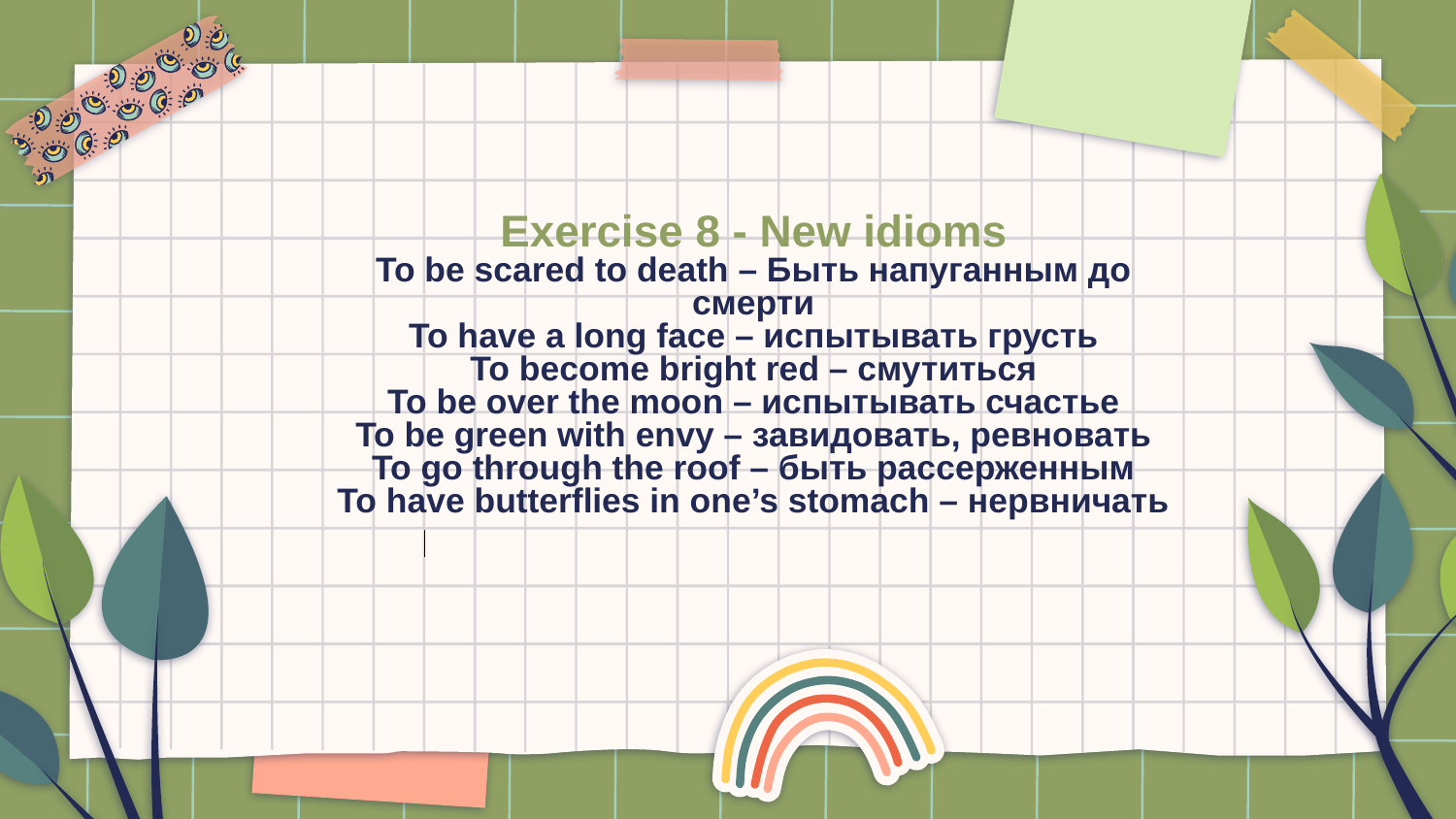

# Exercise 8 - New idioms
To be scared to death – Быть напуганным до смерти
To have a long face – испытывать грусть
To become bright red – смутиться
To be over the moon – испытывать счастье
To be green with envy – завидовать, ревновать
To go through the roof – быть рассерженным
To have butterflies in one’s stomach – нервничать